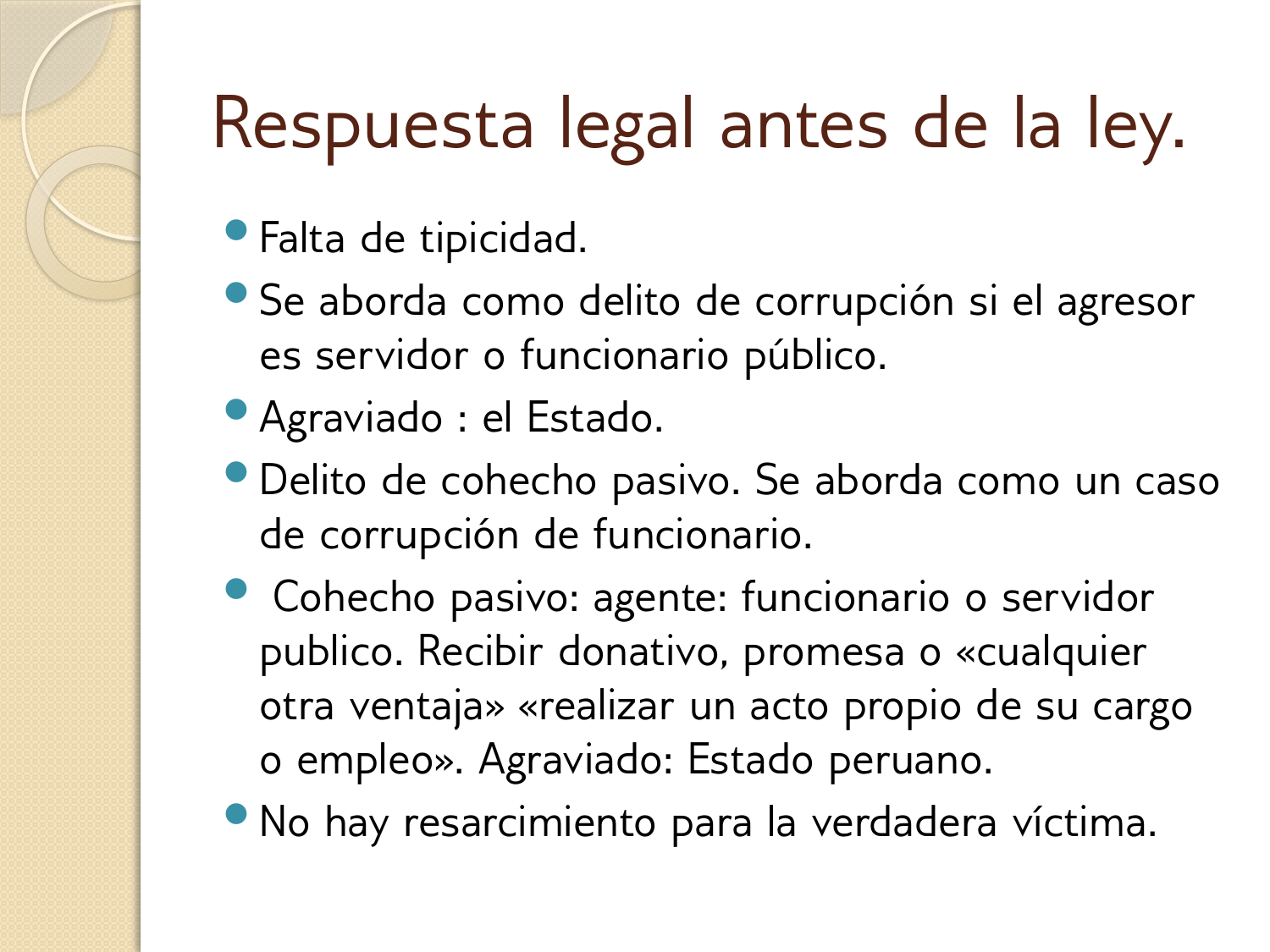

# Respuesta legal antes de la ley.
Falta de tipicidad.
Se aborda como delito de corrupción si el agresor es servidor o funcionario público.
Agraviado : el Estado.
Delito de cohecho pasivo. Se aborda como un caso de corrupción de funcionario.
 Cohecho pasivo: agente: funcionario o servidor publico. Recibir donativo, promesa o «cualquier otra ventaja» «realizar un acto propio de su cargo o empleo». Agraviado: Estado peruano.
No hay resarcimiento para la verdadera víctima.